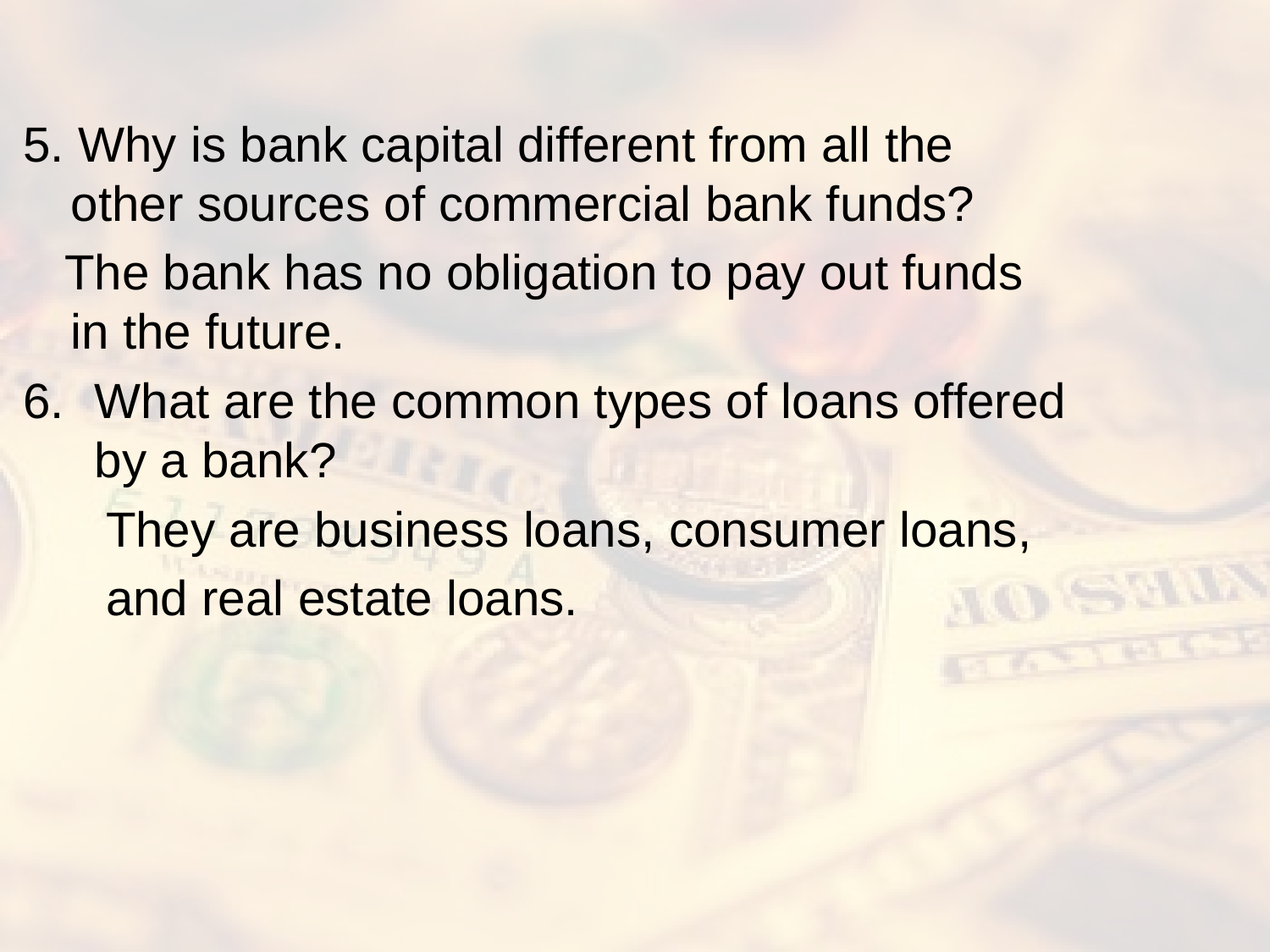

#
5. Why is bank capital different from all the other sources of commercial bank funds?
   The bank has no obligation to pay out funds  in the future.
What are the common types of loans offered by a bank?
      They are business loans, consumer loans,
      and real estate loans.